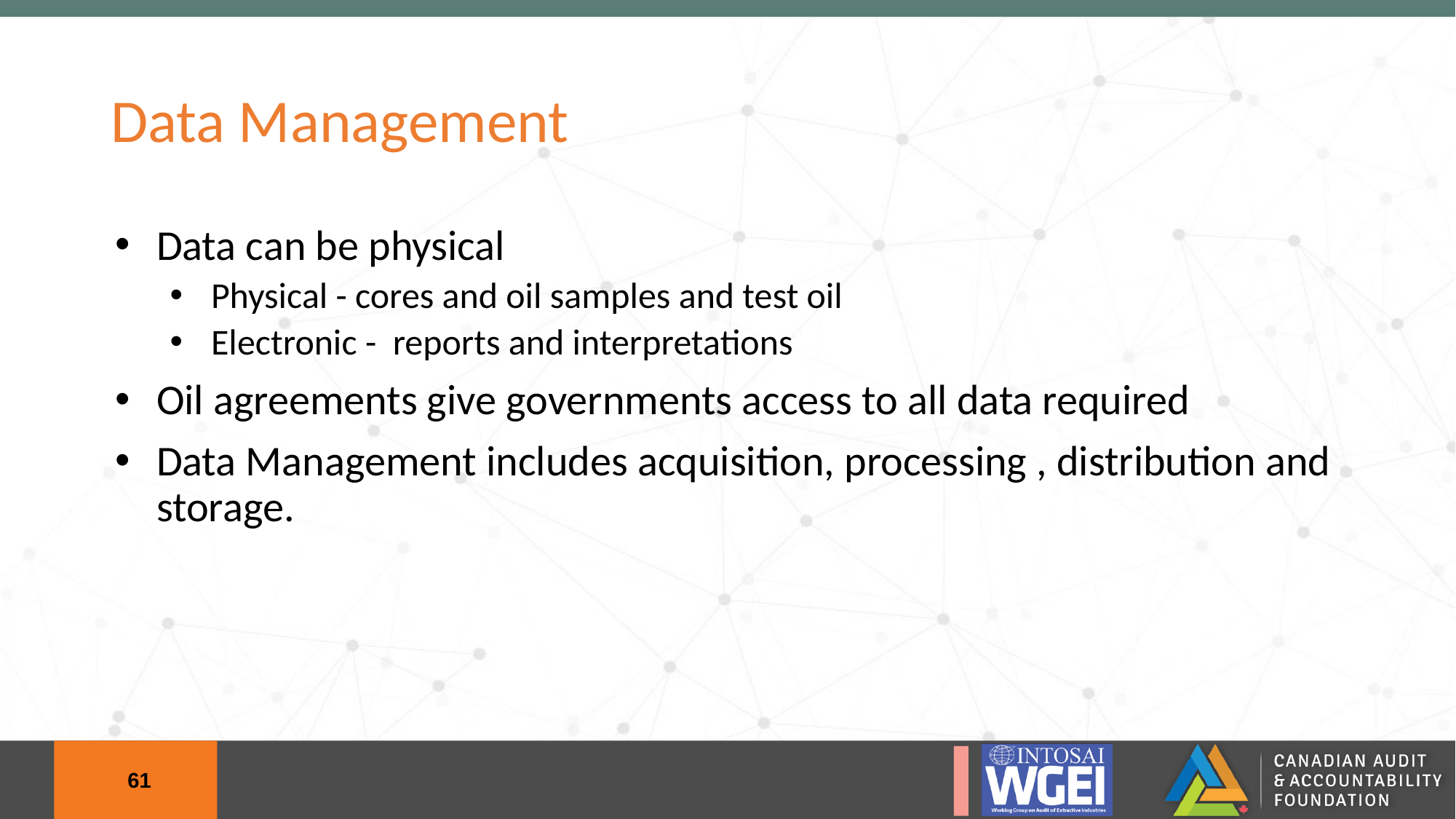

# Data Management
Data can be physical
Physical - cores and oil samples and test oil
Electronic -  reports and interpretations
Oil agreements give governments access to all data required
Data Management includes acquisition, processing , distribution and storage.